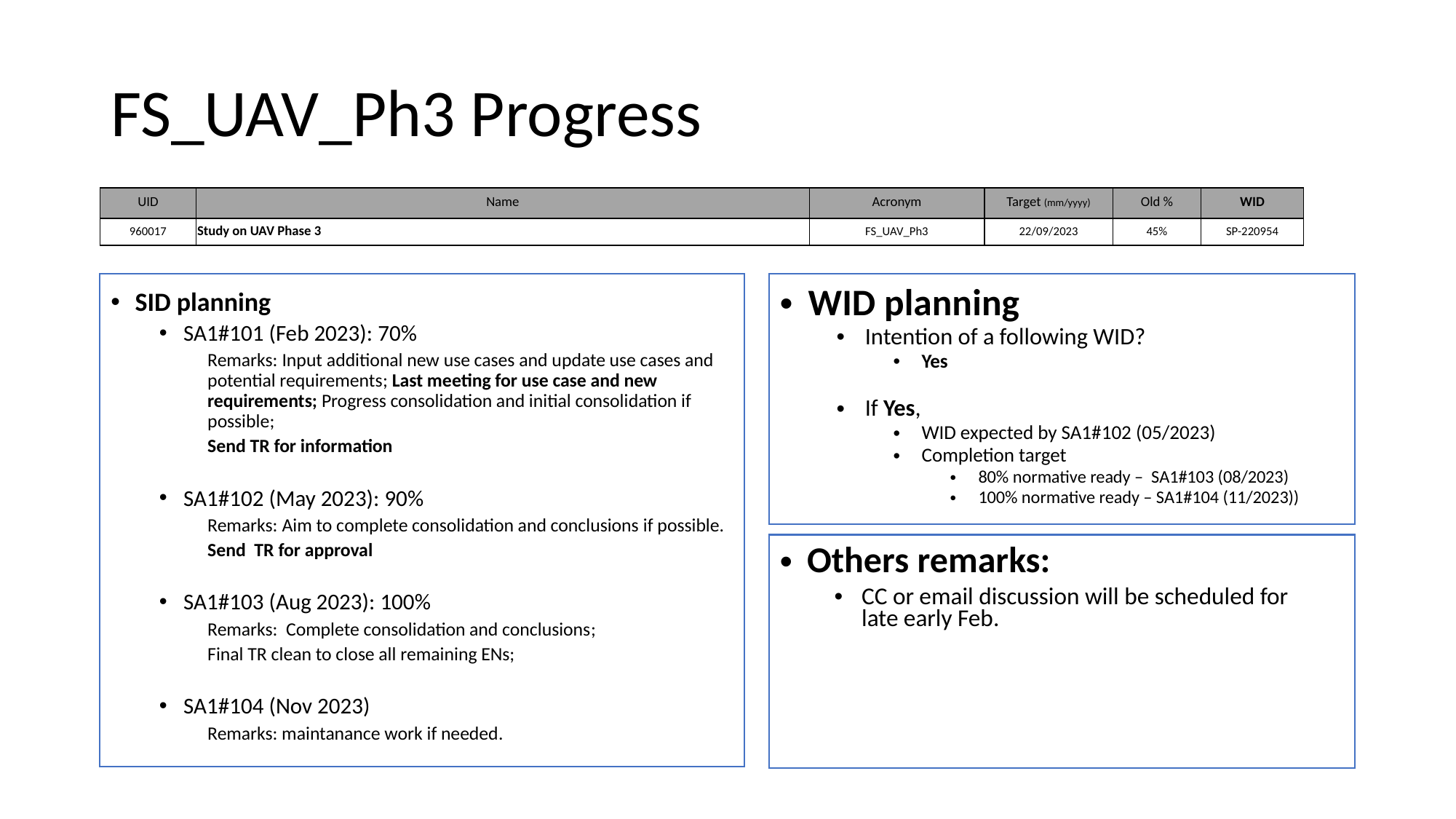

# FS_UAV_Ph3 Progress
| UID | Name | Acronym | Target (mm/yyyy) | Old % | WID |
| --- | --- | --- | --- | --- | --- |
| 960017 | Study on UAV Phase 3 | FS\_UAV\_Ph3 | 22/09/2023 | 45% | SP-220954 |

WID planning
Intention of a following WID?
Yes

If Yes,
WID expected by SA1#102 (05/2023)
Completion target
80% normative ready –  SA1#103 (08/2023)
100% normative ready – SA1#104 (11/2023))

SID planning
SA1#101 (Feb 2023): 70%
Remarks: Input additional new use cases and update use cases and potential requirements; Last meeting for use case and new requirements; Progress consolidation and initial consolidation if possible;
Send TR for information

SA1#102 (May 2023): 90%
Remarks: Aim to complete consolidation and conclusions if possible.
Send  TR for approval

SA1#103 (Aug 2023): 100%
Remarks:  Complete consolidation and conclusions;
Final TR clean to close all remaining ENs;

SA1#104 (Nov 2023)
Remarks: maintanance work if needed.

Others remarks:
CC or email discussion will be scheduled for late early Feb.